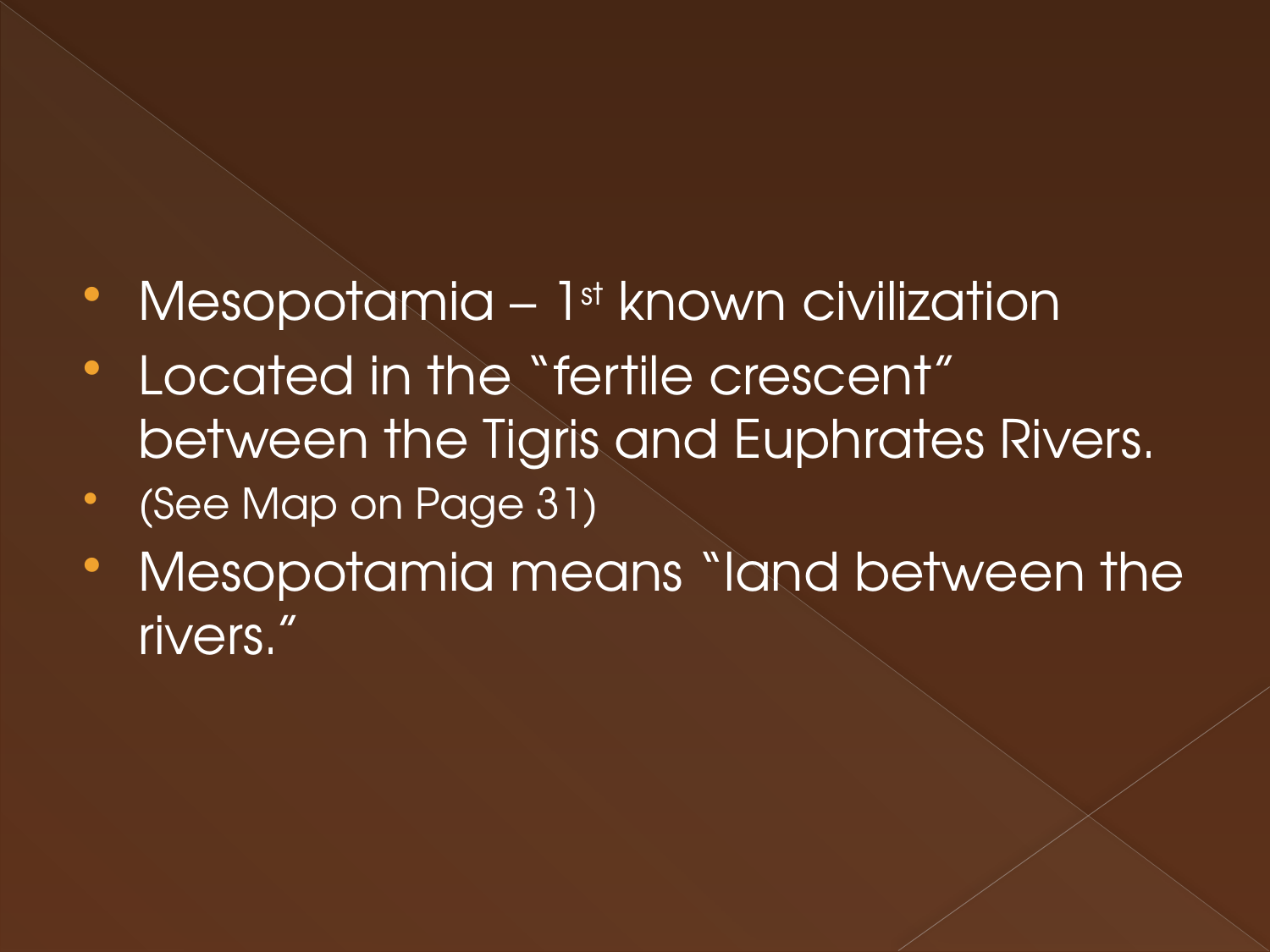

#
Mesopotamia – 1st known civilization
Located in the “fertile crescent” between the Tigris and Euphrates Rivers.
(See Map on Page 31)
Mesopotamia means “land between the rivers.”